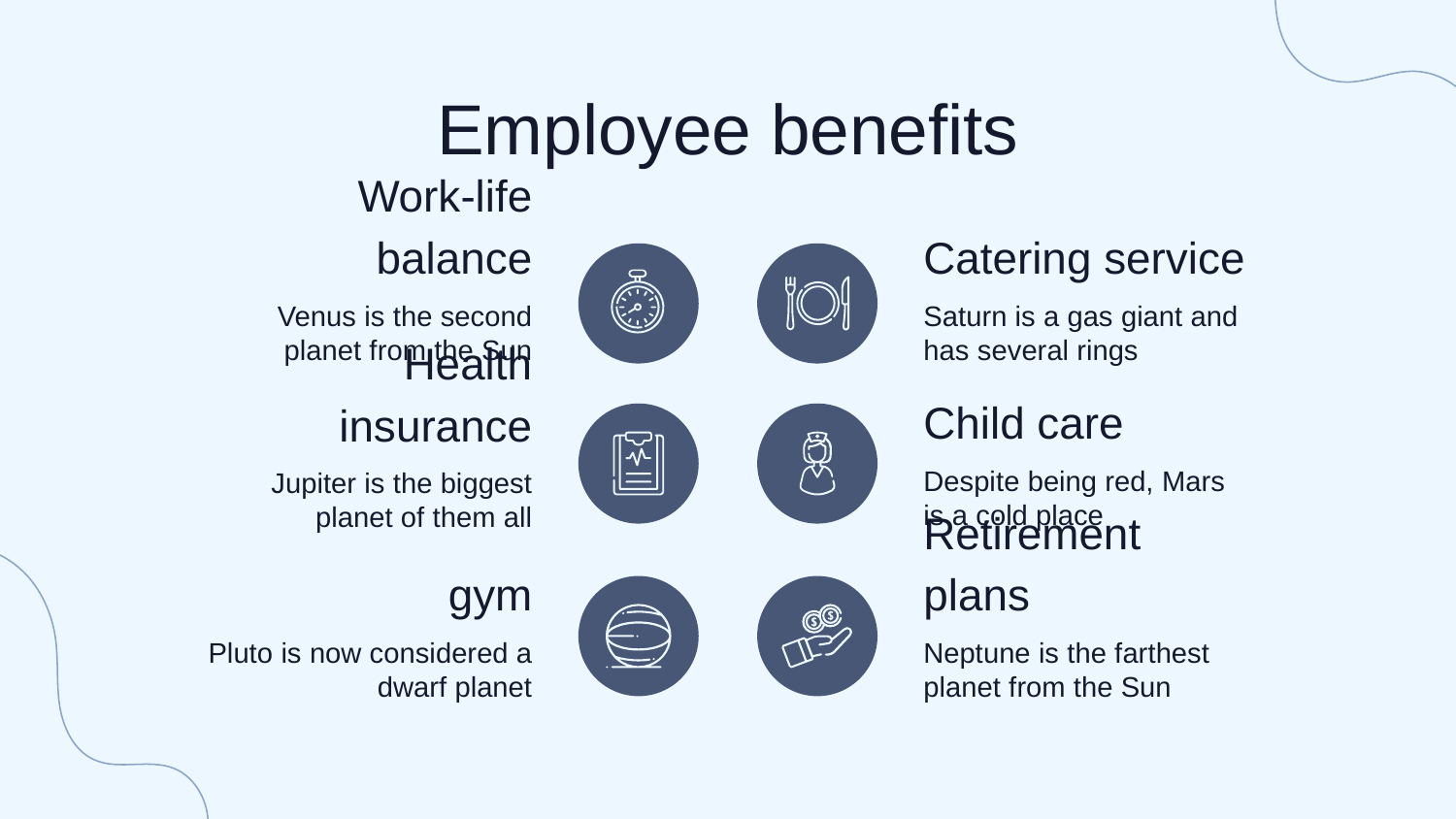

# Employee benefits
Work-life balance
Catering service

Venus is the second planet from the Sun
Saturn is a gas giant and has several rings
Child care
Health insurance

Despite being red, Mars is a cold place
Jupiter is the biggest planet of them all
gym
Retirement plans

Pluto is now considered a dwarf planet
Neptune is the farthest planet from the Sun